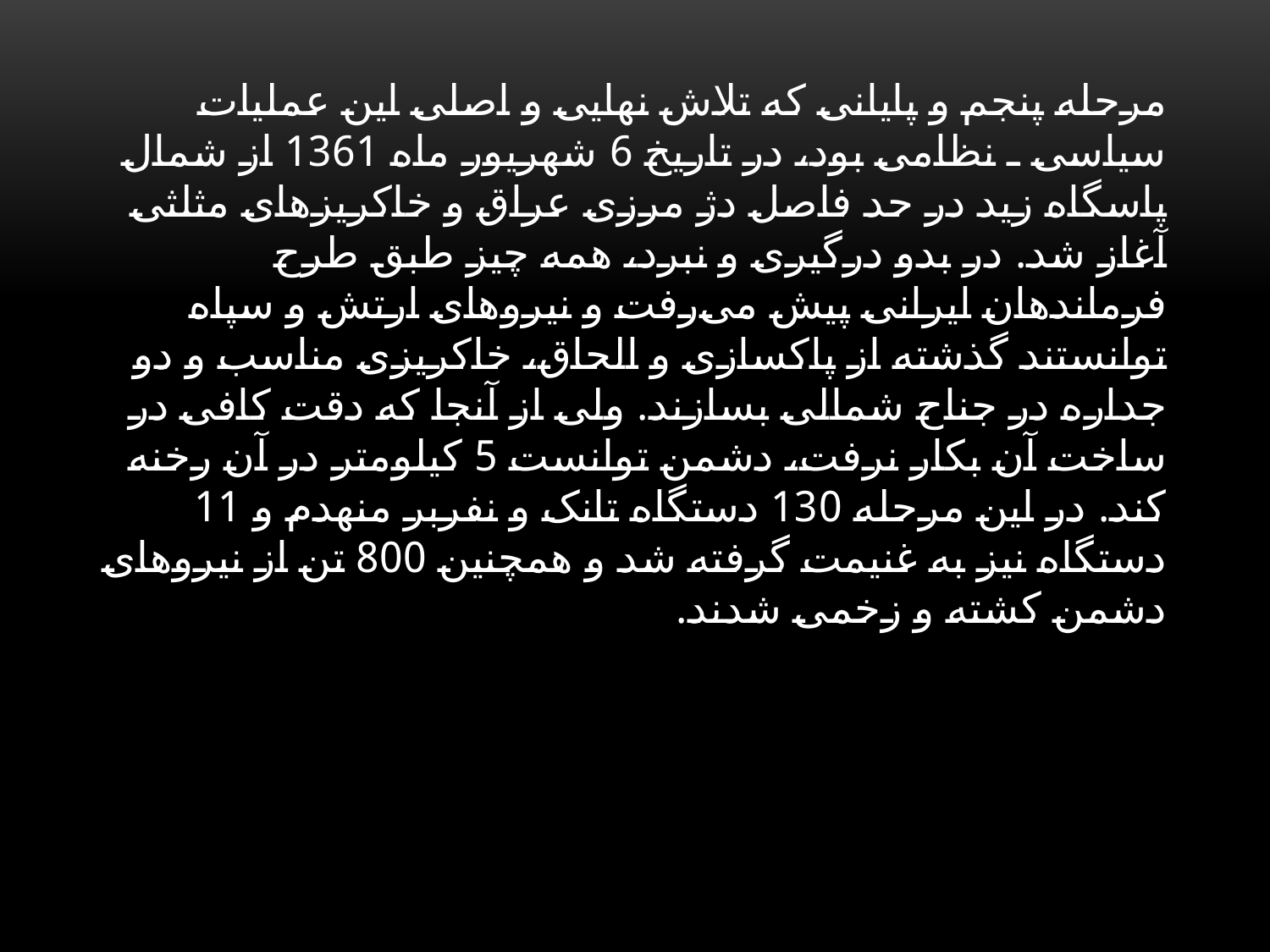

مرحله پنجم و پایانی که تلاش نهایی و اصلی این عملیات سیاسی ـ نظامی بود، در تاریخ 6 شهریور ماه 1361 از شمال پاسگاه زید در حد فاصل دژ مرزی عراق و خاکریزهای مثلثی آغاز شد. در بدو درگیری و نبرد، همه چیز طبق طرح فرماندهان ایرانی پیش می‌رفت و نیروهای ارتش و سپاه توانستند گذشته از پاکسازی و الحاق، خاکریزی مناسب و دو جداره در جناح شمالی بسازند. ولی از آنجا که دقت کافی در ساخت آن بکار نرفت، دشمن توانست 5 کیلومتر در آن رخنه کند. در این مرحله 130 دستگاه تانک و نفربر منهدم و 11 دستگاه نیز به غنیمت گرفته شد و همچنین 800 تن از نیروهای دشمن کشته و زخمی شدند.